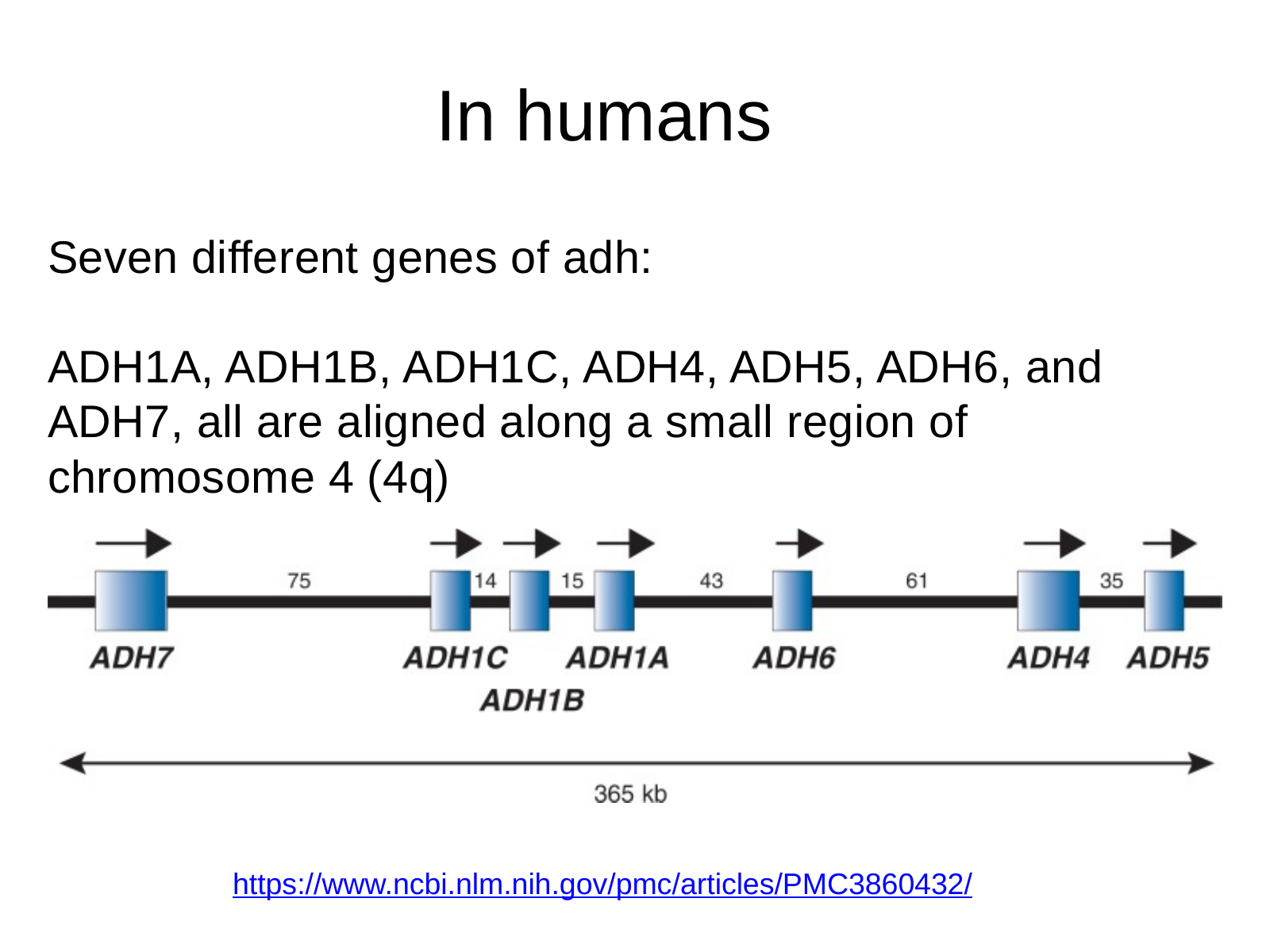

In humans
Seven different genes of adh:

ADH1A, ADH1B, ADH1C, ADH4, ADH5, ADH6, and ADH7, all are aligned along a small region of chromosome 4 (4q)

https://www.ncbi.nlm.nih.gov/pmc/articles/PMC3860432/